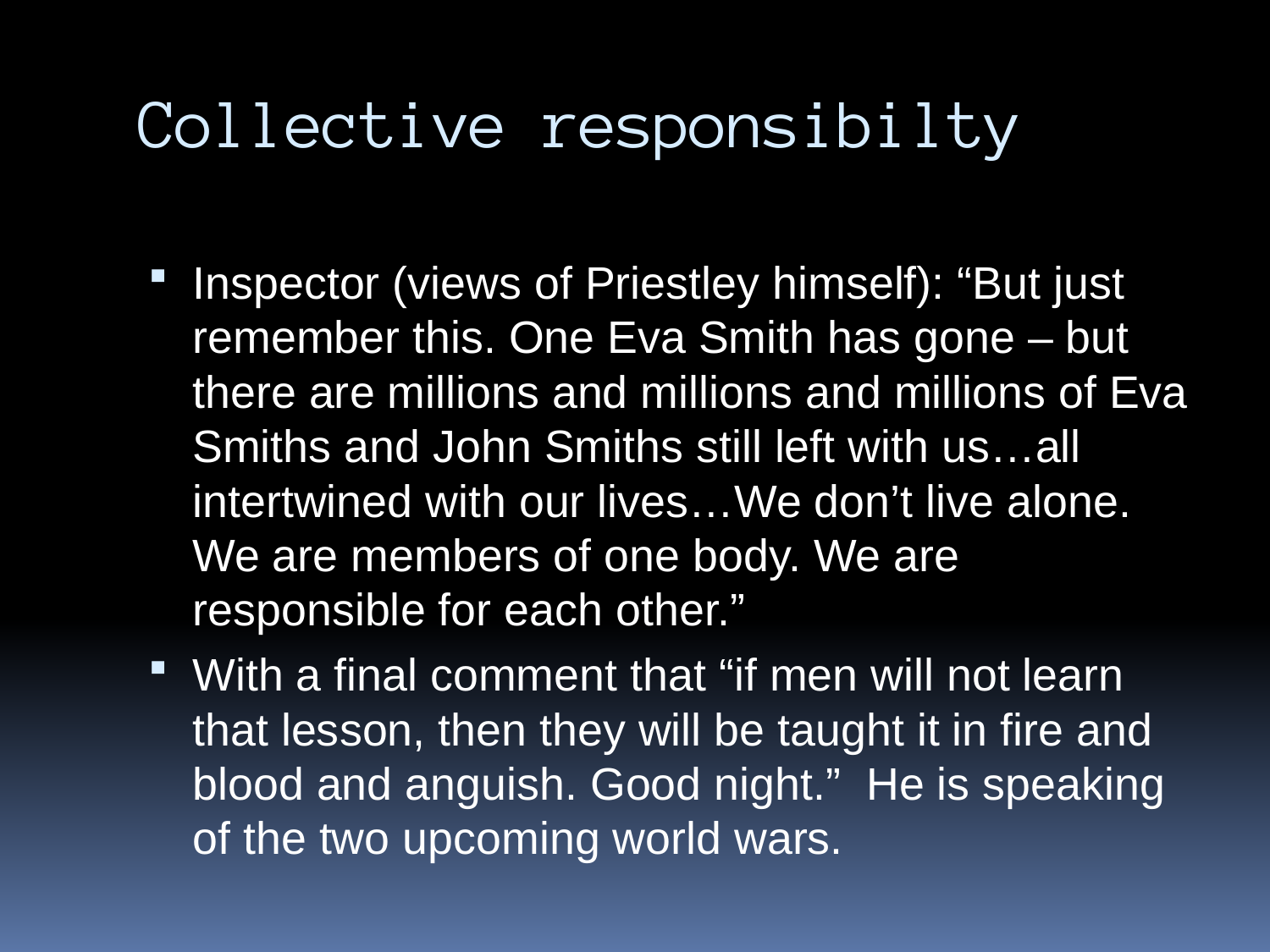

# Collective responsibilty
Inspector (views of Priestley himself): “But just remember this. One Eva Smith has gone – but there are millions and millions and millions of Eva Smiths and John Smiths still left with us…all intertwined with our lives…We don’t live alone. We are members of one body. We are responsible for each other.”
With a final comment that “if men will not learn that lesson, then they will be taught it in fire and blood and anguish. Good night.”  He is speaking of the two upcoming world wars.